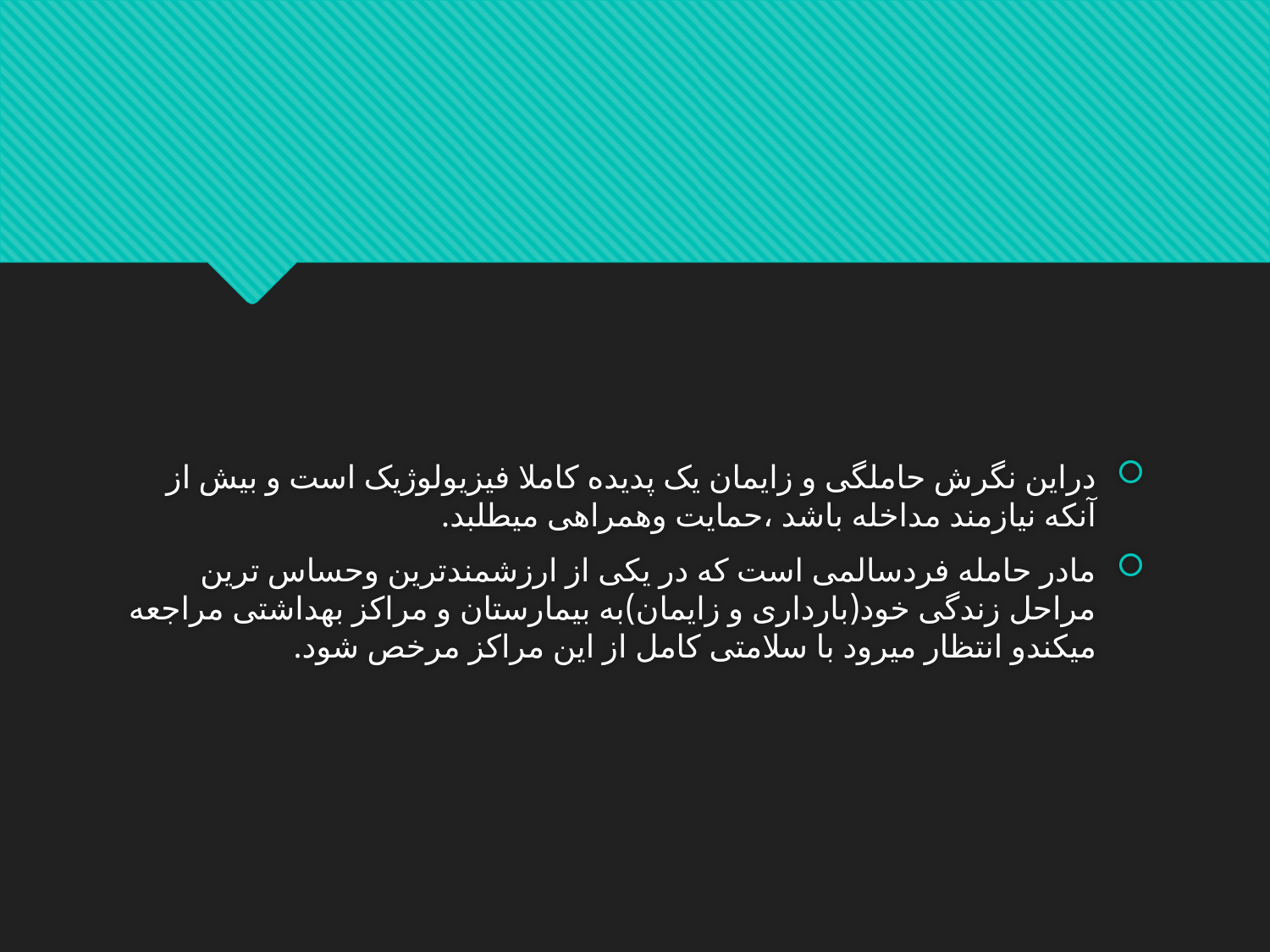

دراین نگرش حاملگی و زایمان یک پدیده کاملا فیزیولوژیک است و بیش از آنکه نیازمند مداخله باشد ،حمایت وهمراهی میطلبد.
مادر حامله فردسالمی است که در یکی از ارزشمندترین وحساس ترین مراحل زندگی خود(بارداری و زایمان)به بیمارستان و مراکز بهداشتی مراجعه میکندو انتظار میرود با سلامتی کامل از این مراکز مرخص شود.